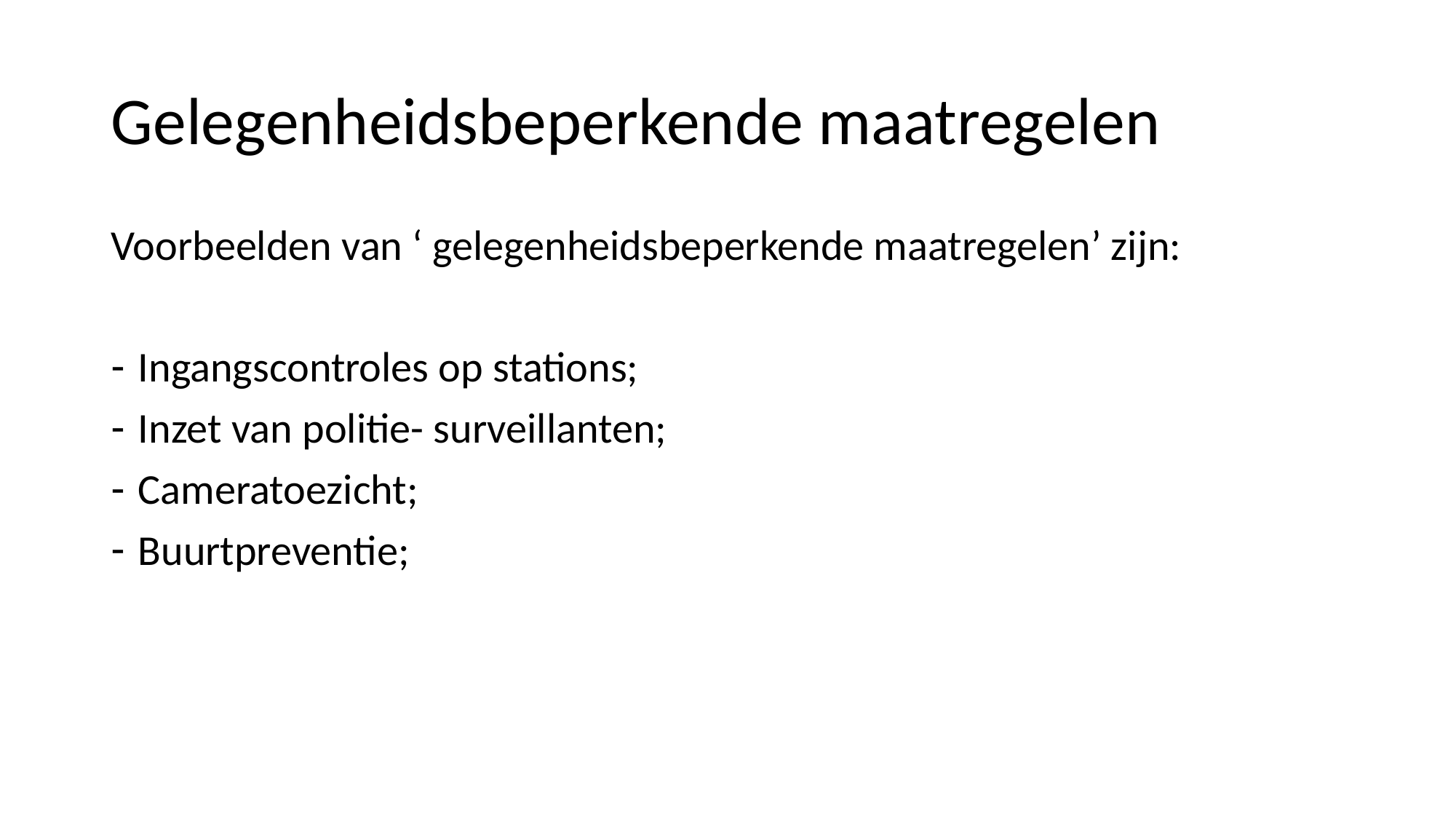

# Gelegenheidsbeperkende maatregelen
Voorbeelden van ‘ gelegenheidsbeperkende maatregelen’ zijn:

Ingangscontroles op stations;
Inzet van politie- surveillanten;
Cameratoezicht;
Buurtpreventie;